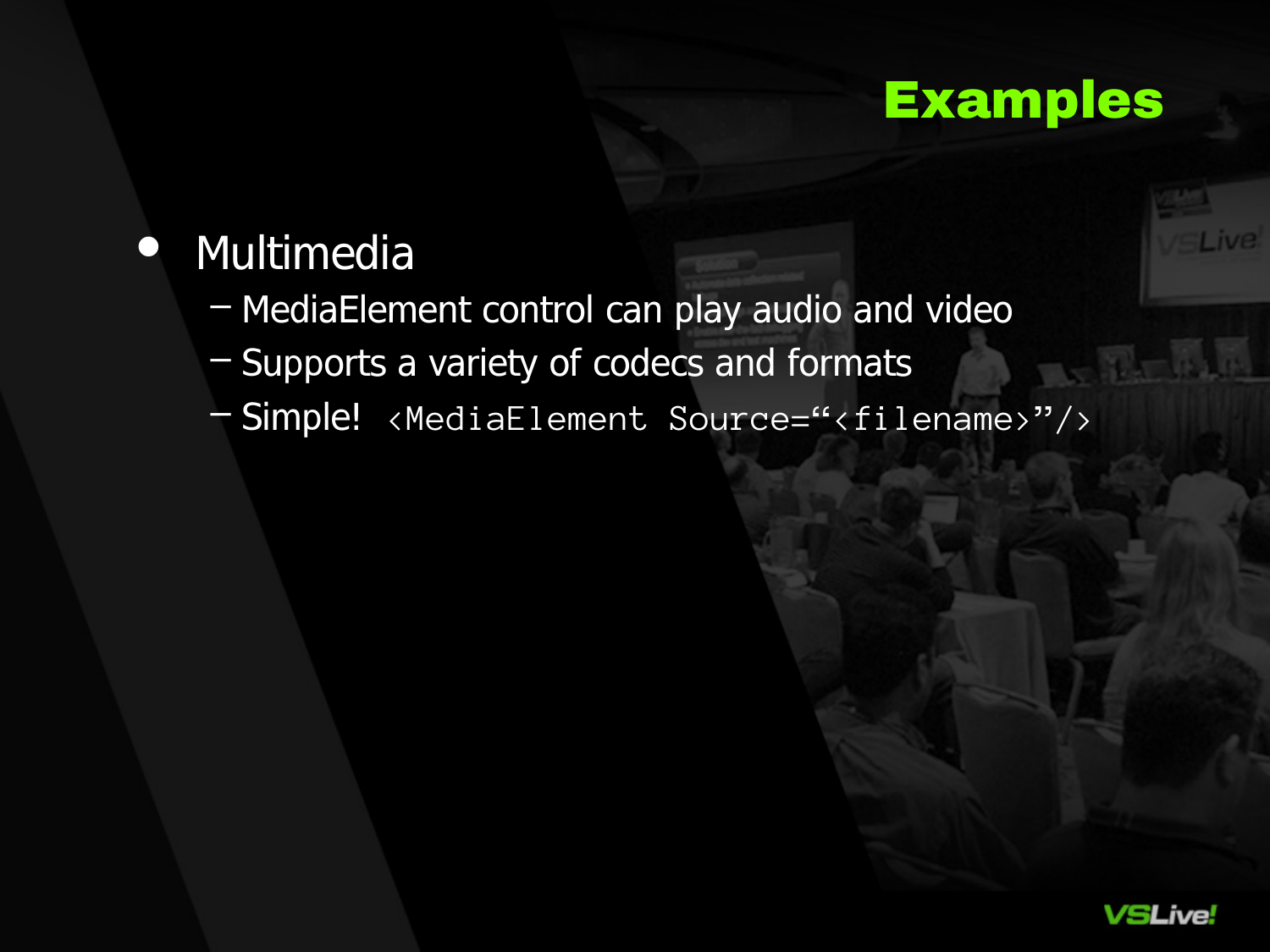

# Examples
Multimedia
MediaElement control can play audio and video
Supports a variety of codecs and formats
Simple!  <MediaElement Source=“<filename>”/>